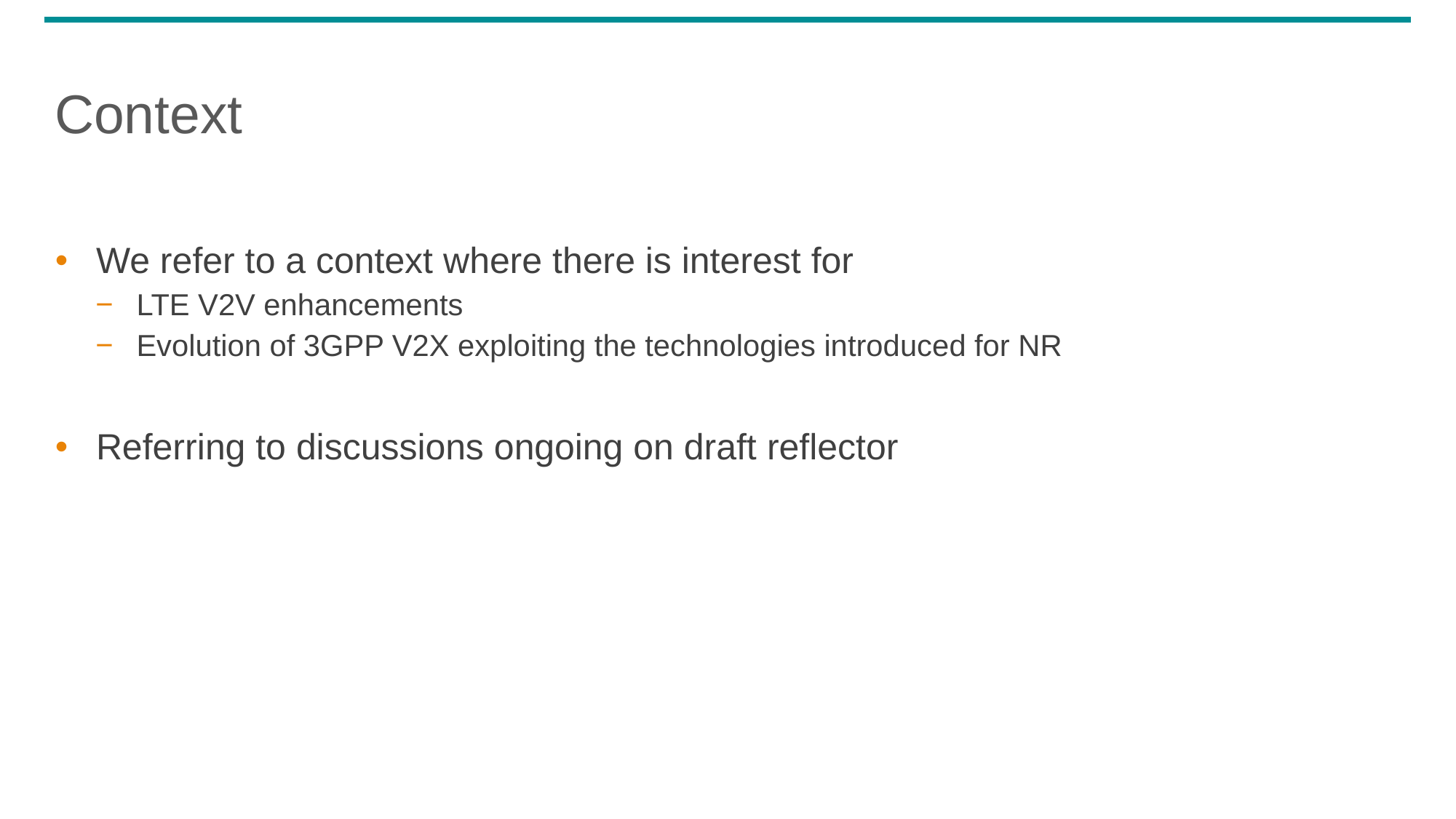

# Context

We refer to a context where there is interest for
LTE V2V enhancements
Evolution of 3GPP V2X exploiting the technologies introduced for NR

Referring to discussions ongoing on draft reflector